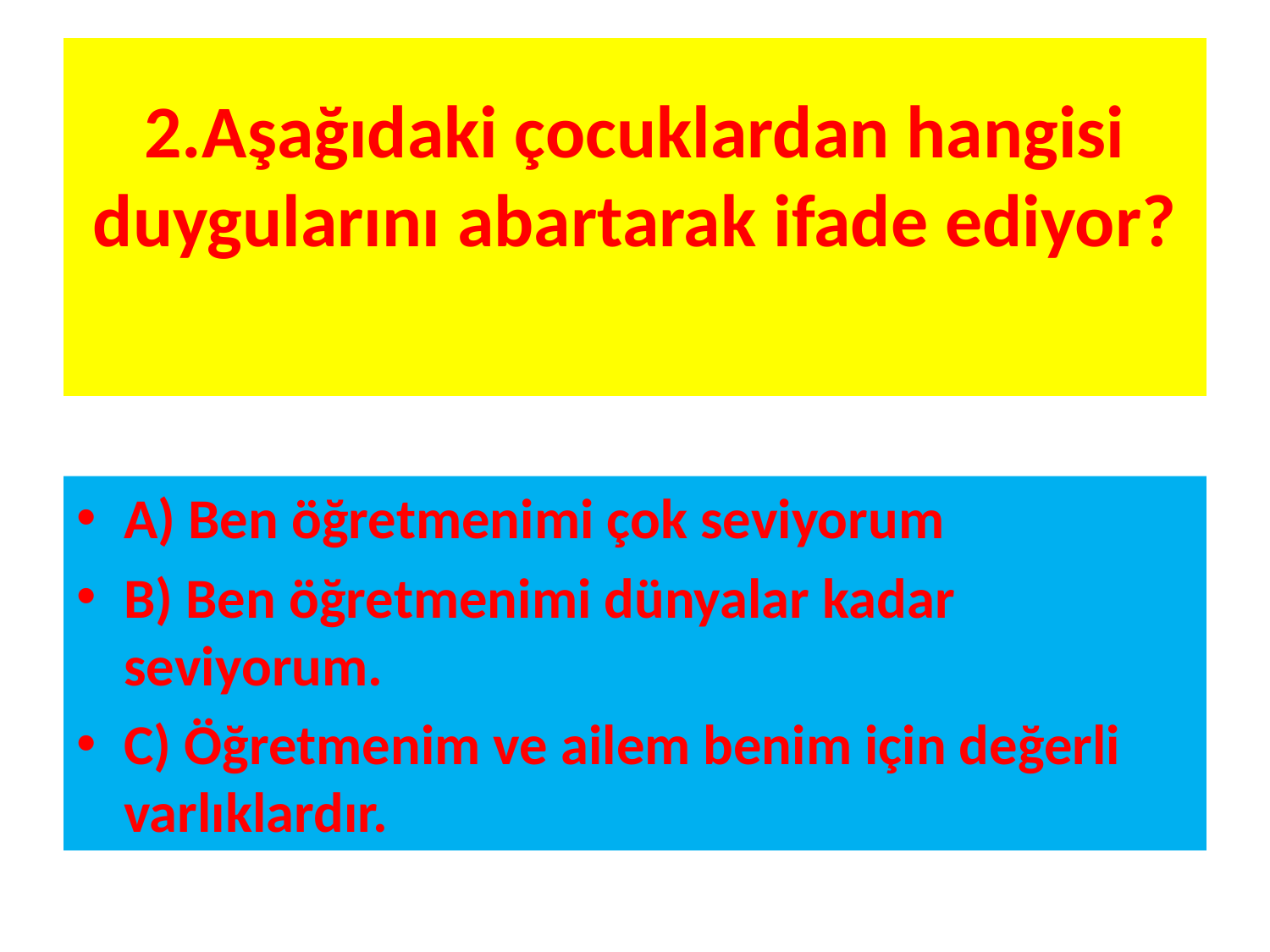

# 2.Aşağıdaki çocuklardan hangisi duygularını abartarak ifade ediyor?
A) Ben öğretmenimi çok seviyorum
B) Ben öğretmenimi dünyalar kadar seviyorum.
C) Öğretmenim ve ailem benim için değerli varlıklardır.